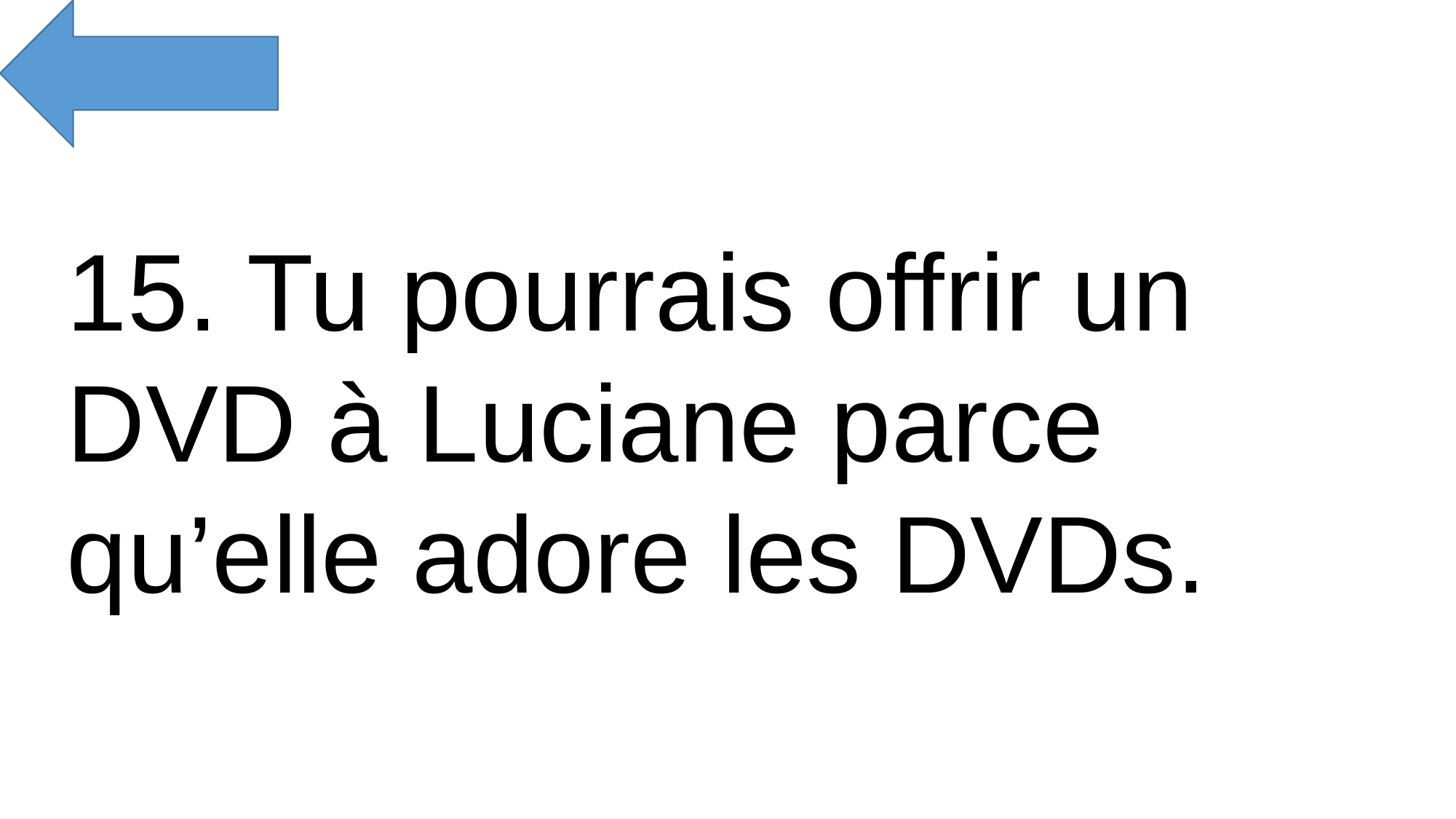

15. Tu pourrais offrir un DVD à Luciane parce qu’elle adore les DVDs.